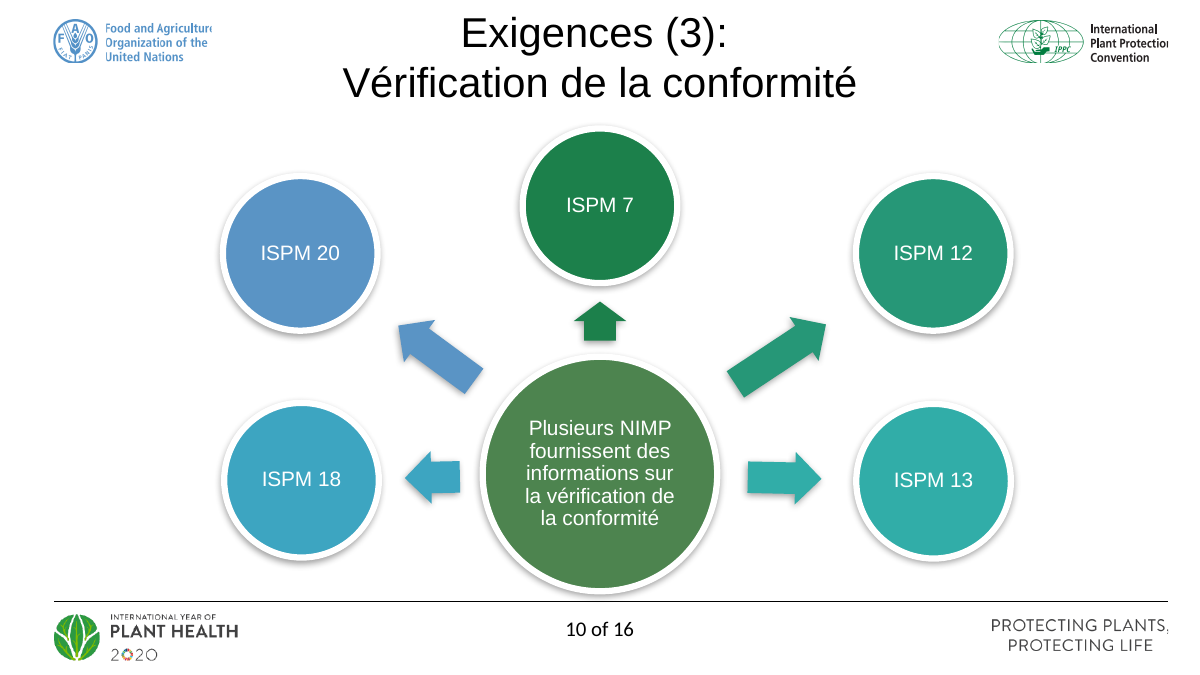

Exigences (3):
Vérification de la conformité
Plusieurs NIMP fournissent des informations sur la vérification de la conformité

ISPM 7

ISPM 12

ISPM 13

ISPM 18

ISPM 20
10 of 16